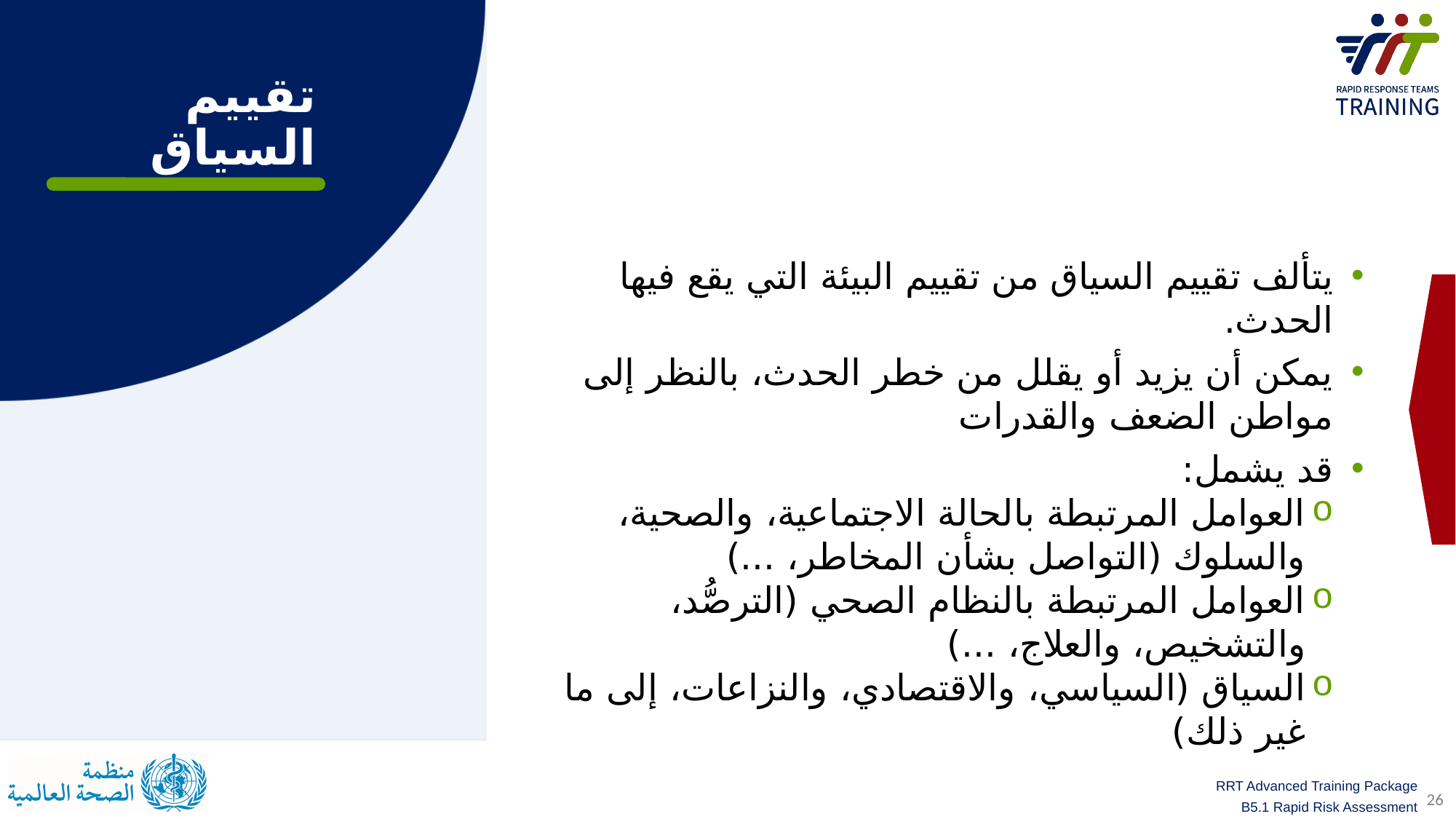

تقييم السياق
يتألف تقييم السياق من تقييم البيئة التي يقع فيها الحدث.
يمكن أن يزيد أو يقلل من خطر الحدث، بالنظر إلى مواطن الضعف والقدرات
قد يشمل:
العوامل المرتبطة بالحالة الاجتماعية، والصحية، والسلوك (التواصل بشأن المخاطر، ...)
العوامل المرتبطة بالنظام الصحي (الترصُّد، والتشخيص، والعلاج، ...)
السياق (السياسي، والاقتصادي، والنزاعات، إلى ما غير ذلك)